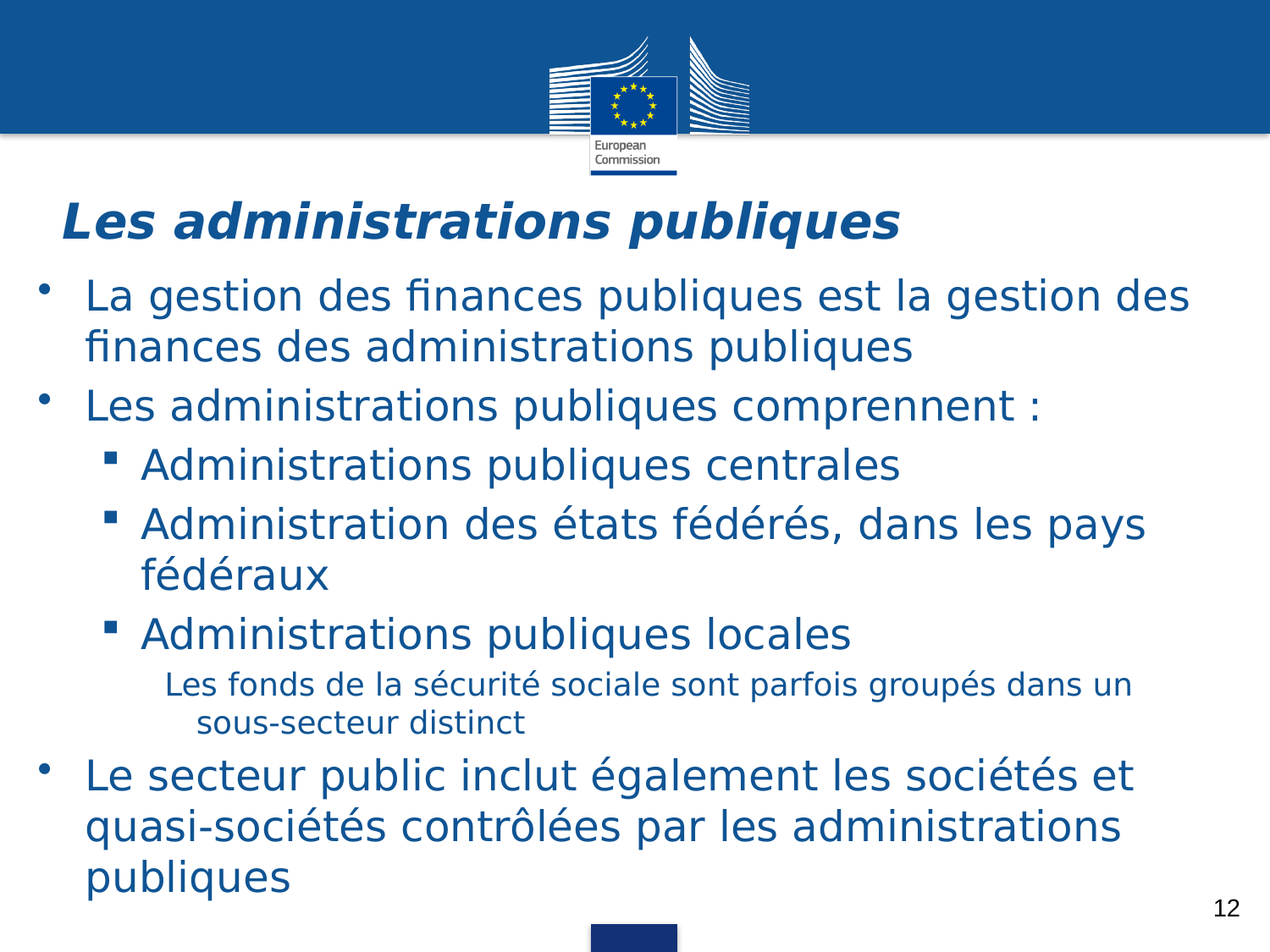

# Les administrations publiques
La gestion des finances publiques est la gestion des finances des administrations publiques
Les administrations publiques comprennent :
Administrations publiques centrales
Administration des états fédérés, dans les pays fédéraux
Administrations publiques locales
Les fonds de la sécurité sociale sont parfois groupés dans un sous-secteur distinct
Le secteur public inclut également les sociétés et quasi-sociétés contrôlées par les administrations publiques

12